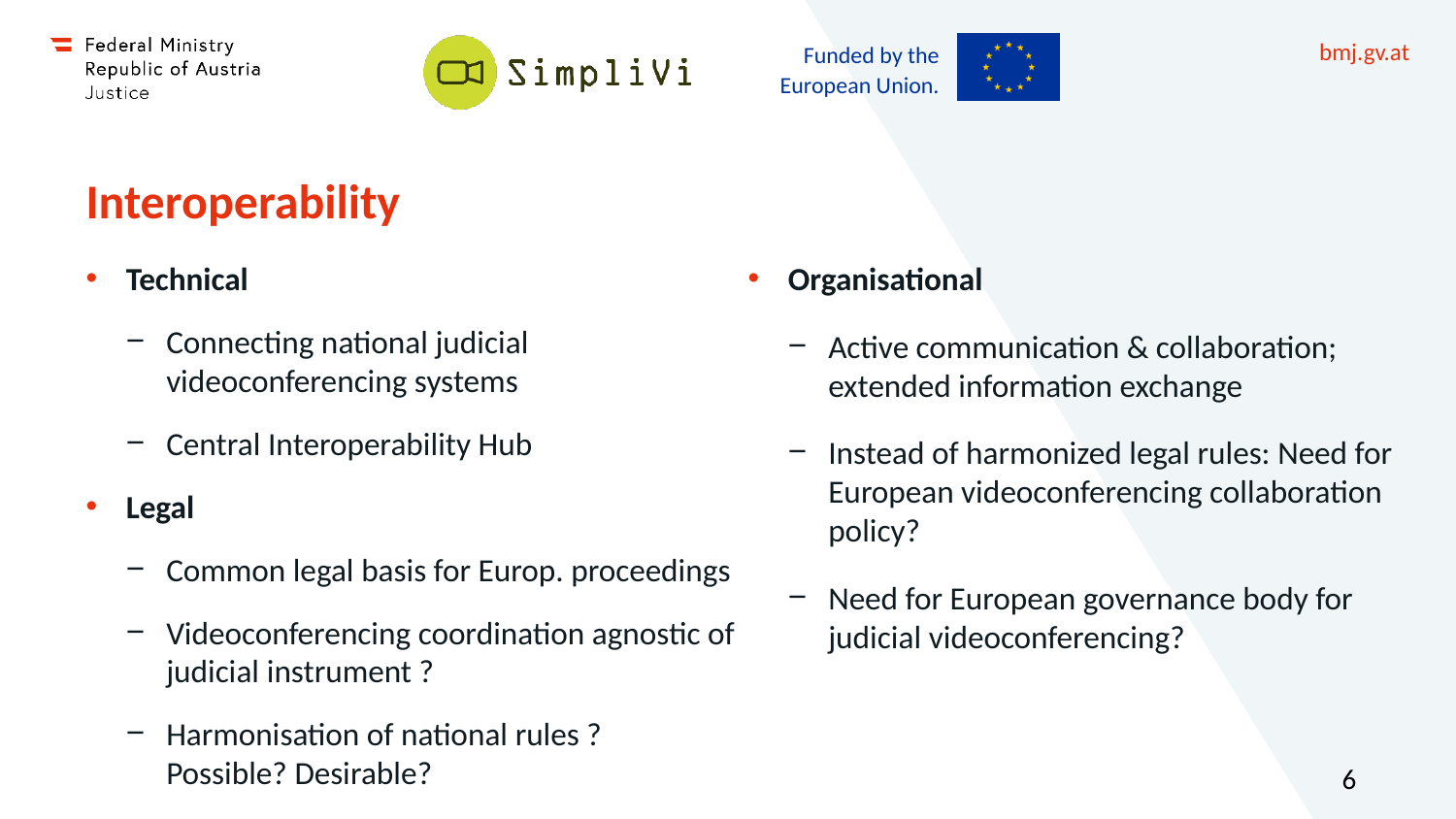

# Interoperability
Technical
Connecting national judicial videoconferencing systems
Central Interoperability Hub
Legal
Common legal basis for Europ. proceedings
Videoconferencing coordination agnostic of judicial instrument ?
Harmonisation of national rules ?
Possible? Desirable?
Organisational
Active communication & collaboration; extended information exchange
Instead of harmonized legal rules: Need for European videoconferencing collaboration policy?
Need for European governance body for judicial videoconferencing?
6